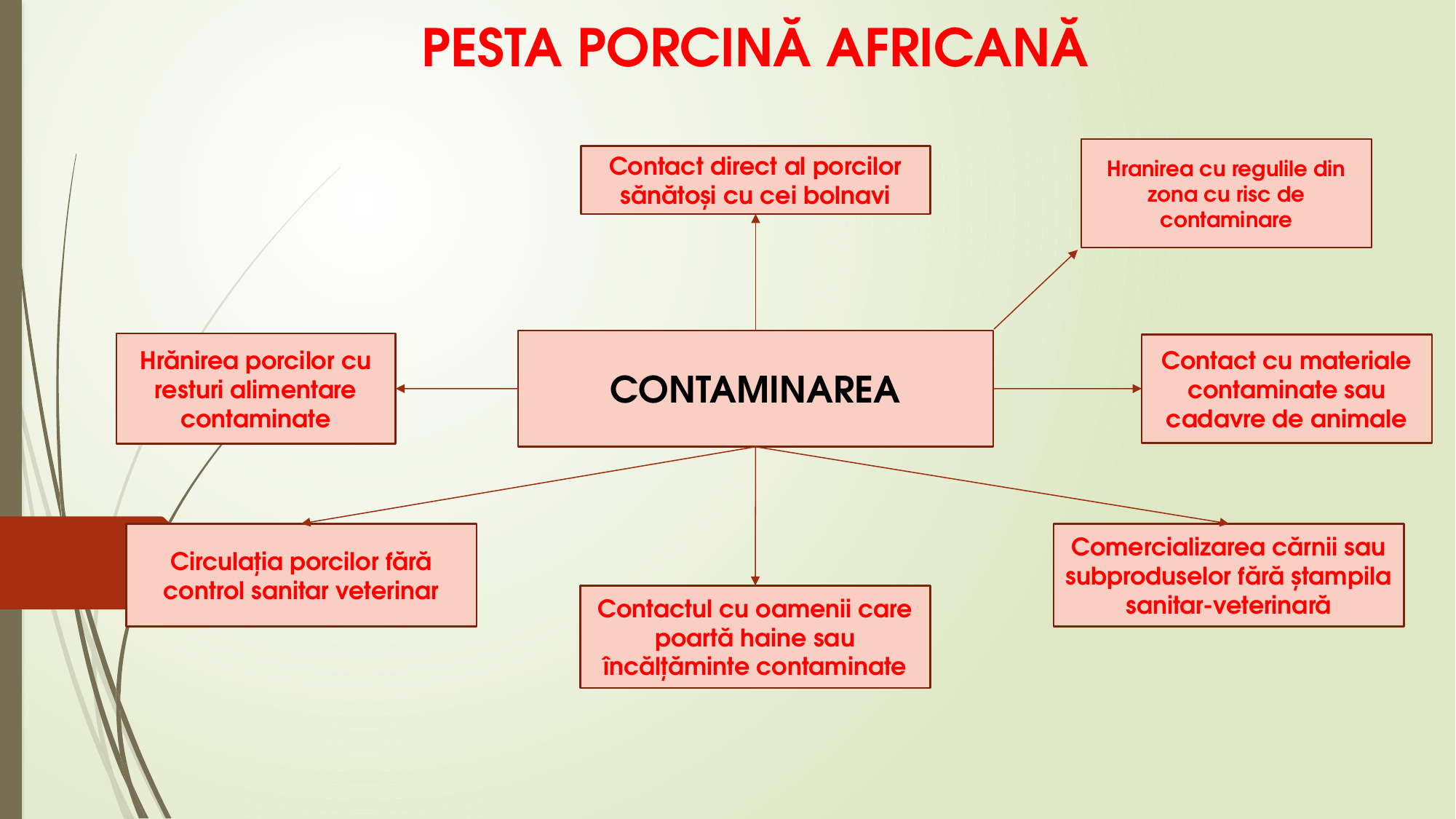

# PESTA PORCINĂ AFRICANĂ
Hranirea cu regulile din zona cu risc de contaminare
Contact direct al porcilor sănătoși cu cei bolnavi
CONTAMINAREA
Hrănirea porcilor cu resturi alimentare contaminate
Contact cu materiale contaminate sau cadavre de animale
Circulația porcilor fără control sanitar veterinar
Comercializarea cărnii sau subproduselor fără ștampila sanitar-veterinară
7
Contactul cu oamenii care poartă haine sau încălțăminte contaminate